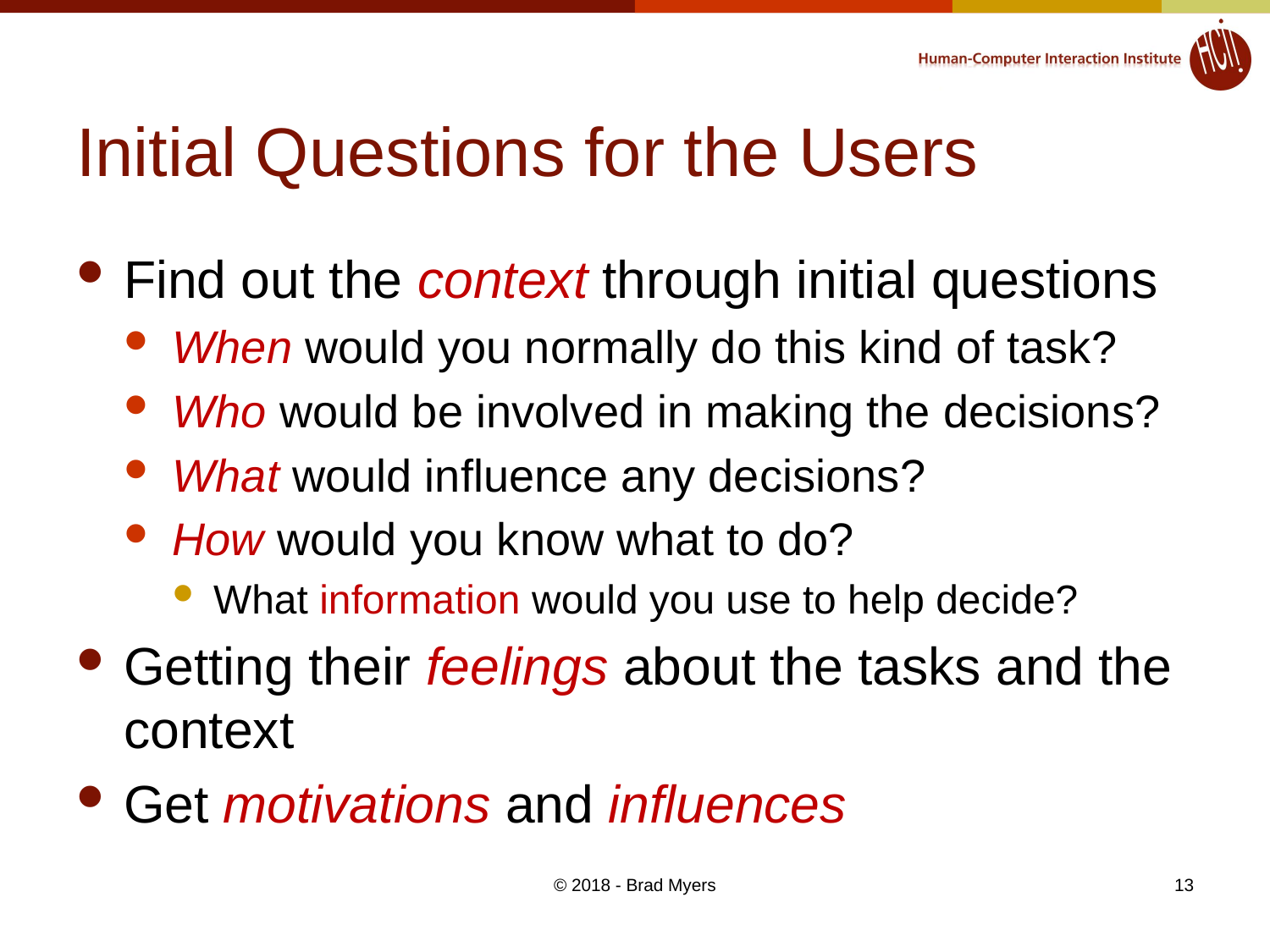

# Initial Questions for the Users
Find out the context through initial questions
When would you normally do this kind of task?
Who would be involved in making the decisions?
What would influence any decisions?
How would you know what to do?
What information would you use to help decide?
Getting their feelings about the tasks and the context
Get motivations and influences

© 2018 - Brad Myers
13